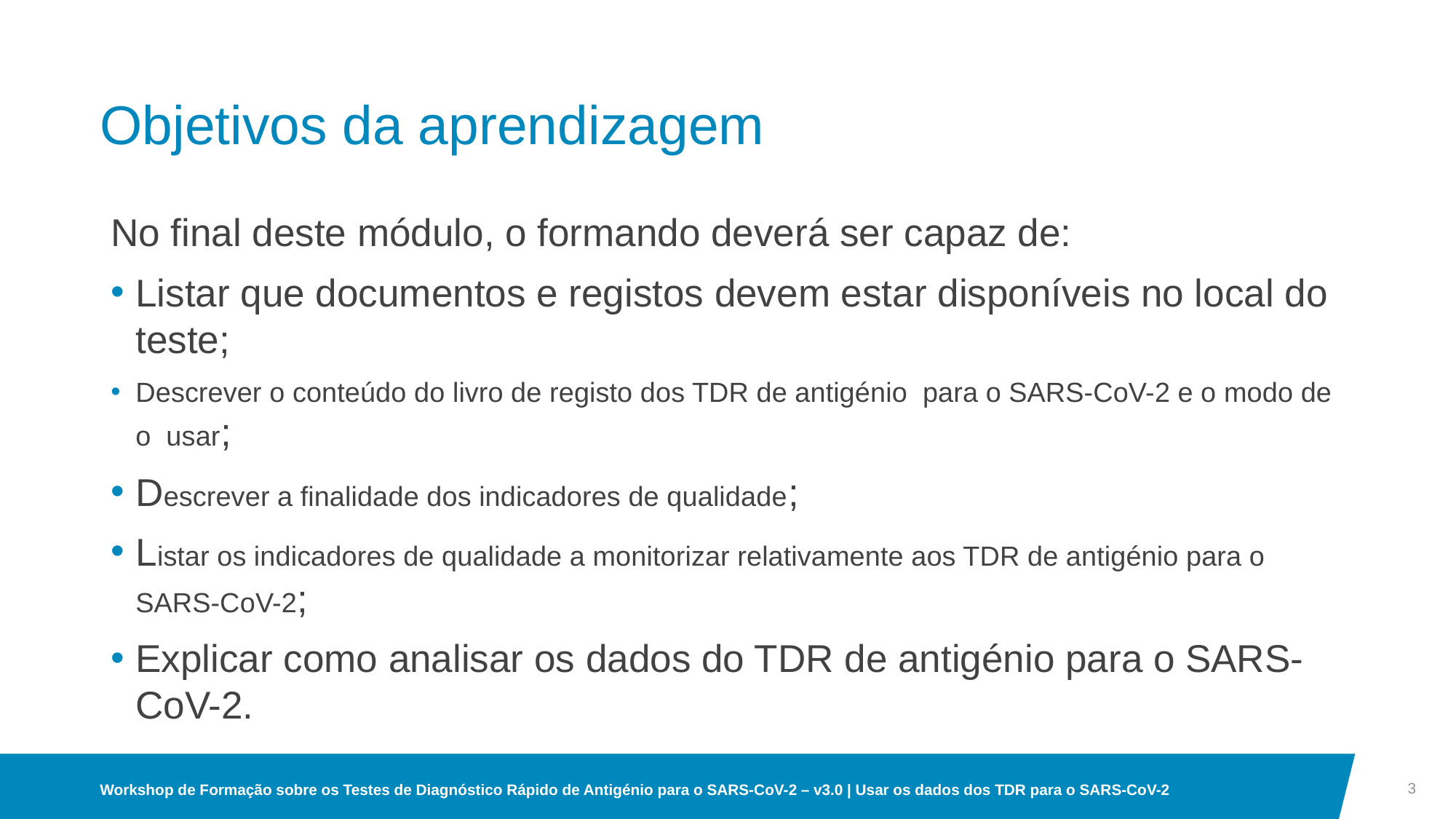

# Objetivos da aprendizagem
No final deste módulo, o formando deverá ser capaz de:
Listar que documentos e registos devem estar disponíveis no local do teste;
Descrever o conteúdo do livro de registo dos TDR de antigénio  para o SARS-CoV-2 e o modo de o  usar;
Descrever a finalidade dos indicadores de qualidade;
Listar os indicadores de qualidade a monitorizar relativamente aos TDR de antigénio para o SARS-CoV-2;
Explicar como analisar os dados do TDR de antigénio para o SARS-CoV-2.

3
Workshop de Formação sobre os Testes de Diagnóstico Rápido de Antigénio para o SARS-CoV-2 – v3.0 | Usar os dados dos TDR para o SARS-CoV-2